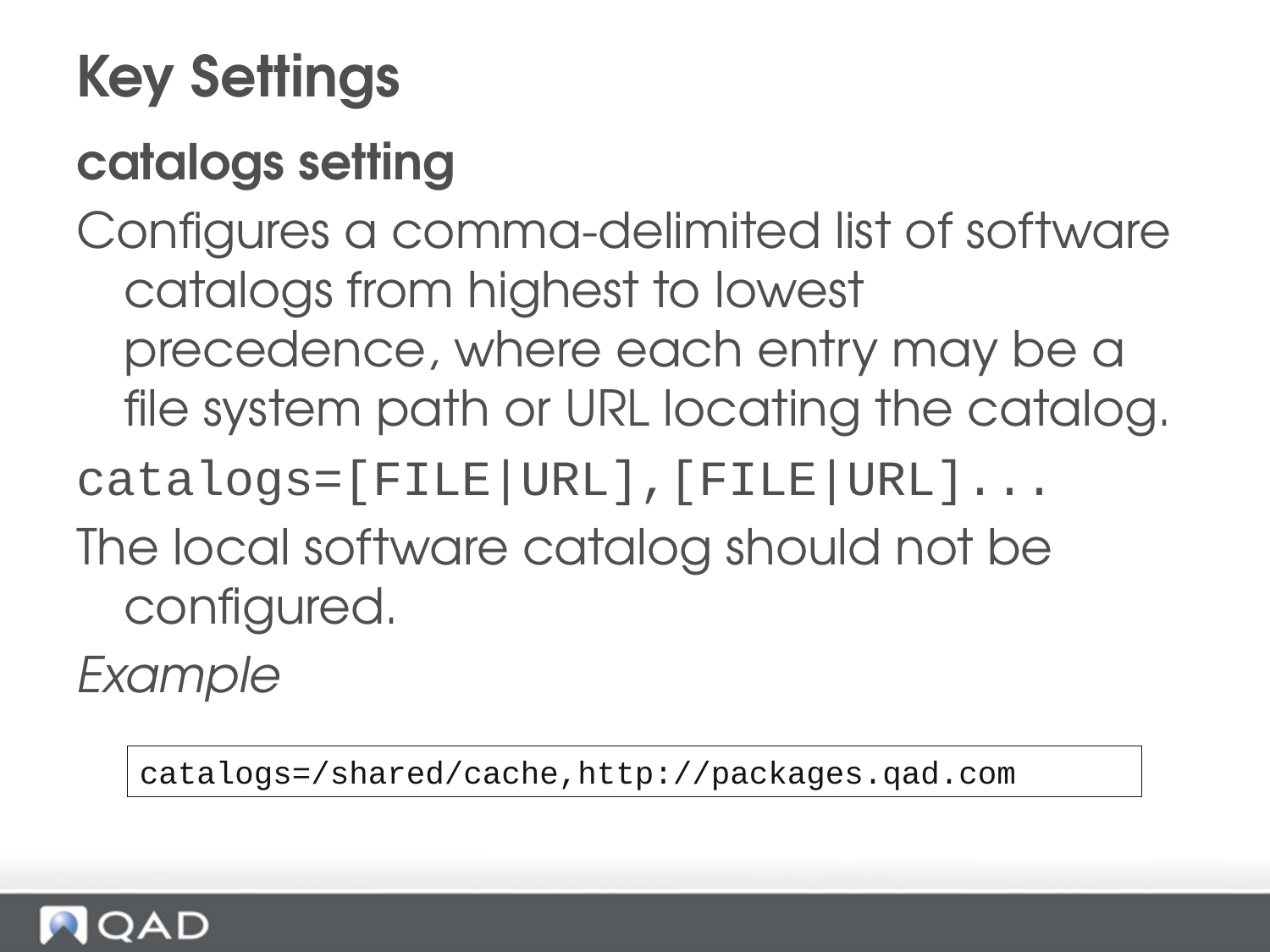

# Key Settings
catalogs setting
Configures a comma-delimited list of software catalogs from highest to lowest precedence, where each entry may be a file system path or URL locating the catalog.
catalogs=[FILE|URL],[FILE|URL]...
The local software catalog should not be configured.
Example
catalogs=/shared/cache,http://packages.qad.com